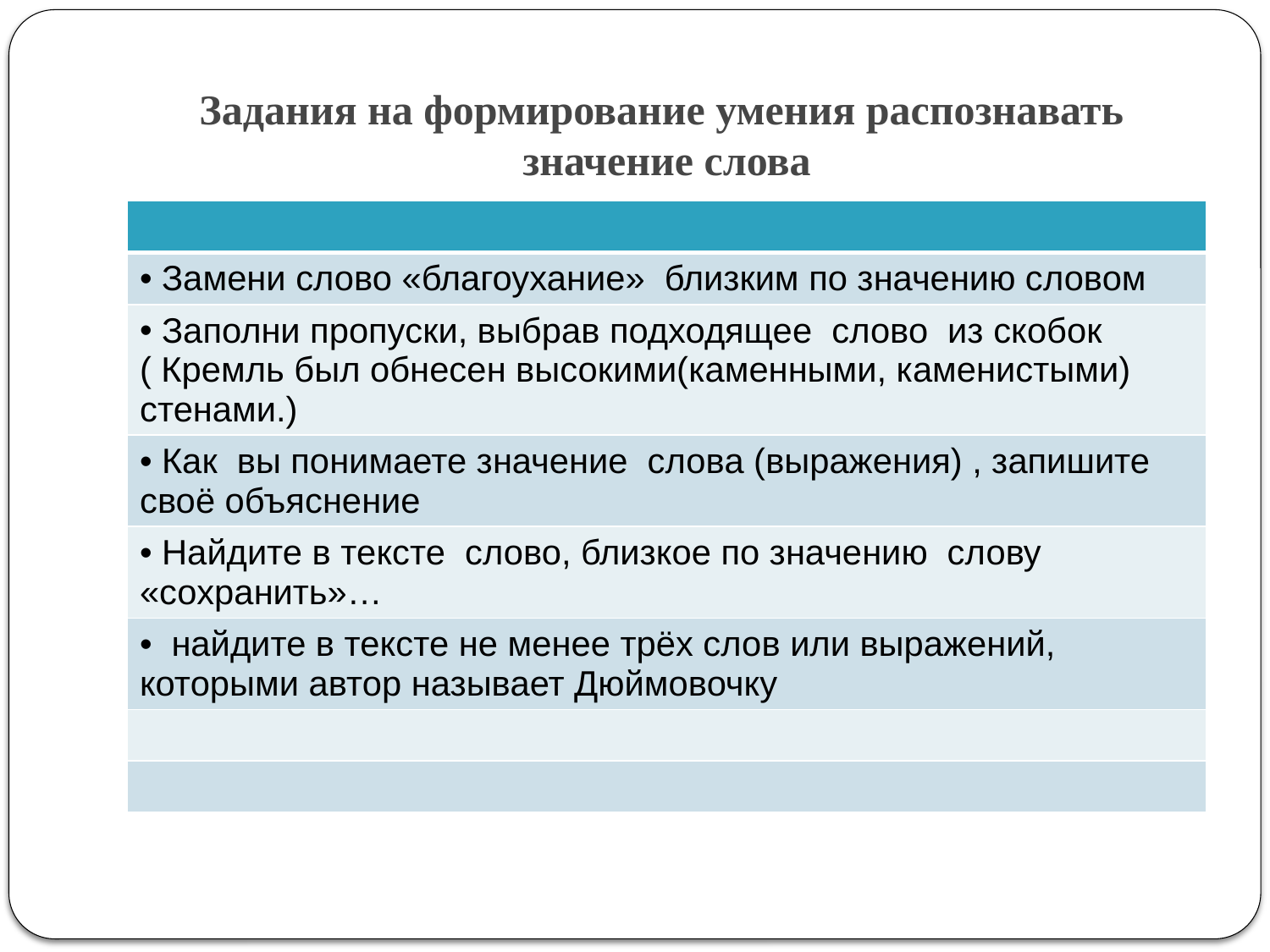

# Задания на формирование умения распознавать значение слова
|  |
| --- |
| Замени слово «благоухание» близким по значению словом |
| Заполни пропуски, выбрав подходящее слово из скобок ( Кремль был обнесен высокими(каменными, каменистыми) стенами.) |
| Как вы понимаете значение слова (выражения) , запишите своё объяснение |
| Найдите в тексте слово, близкое по значению слову «сохранить»… |
| найдите в тексте не менее трёх слов или выражений, которыми автор называет Дюймовочку |
|  |
|  |